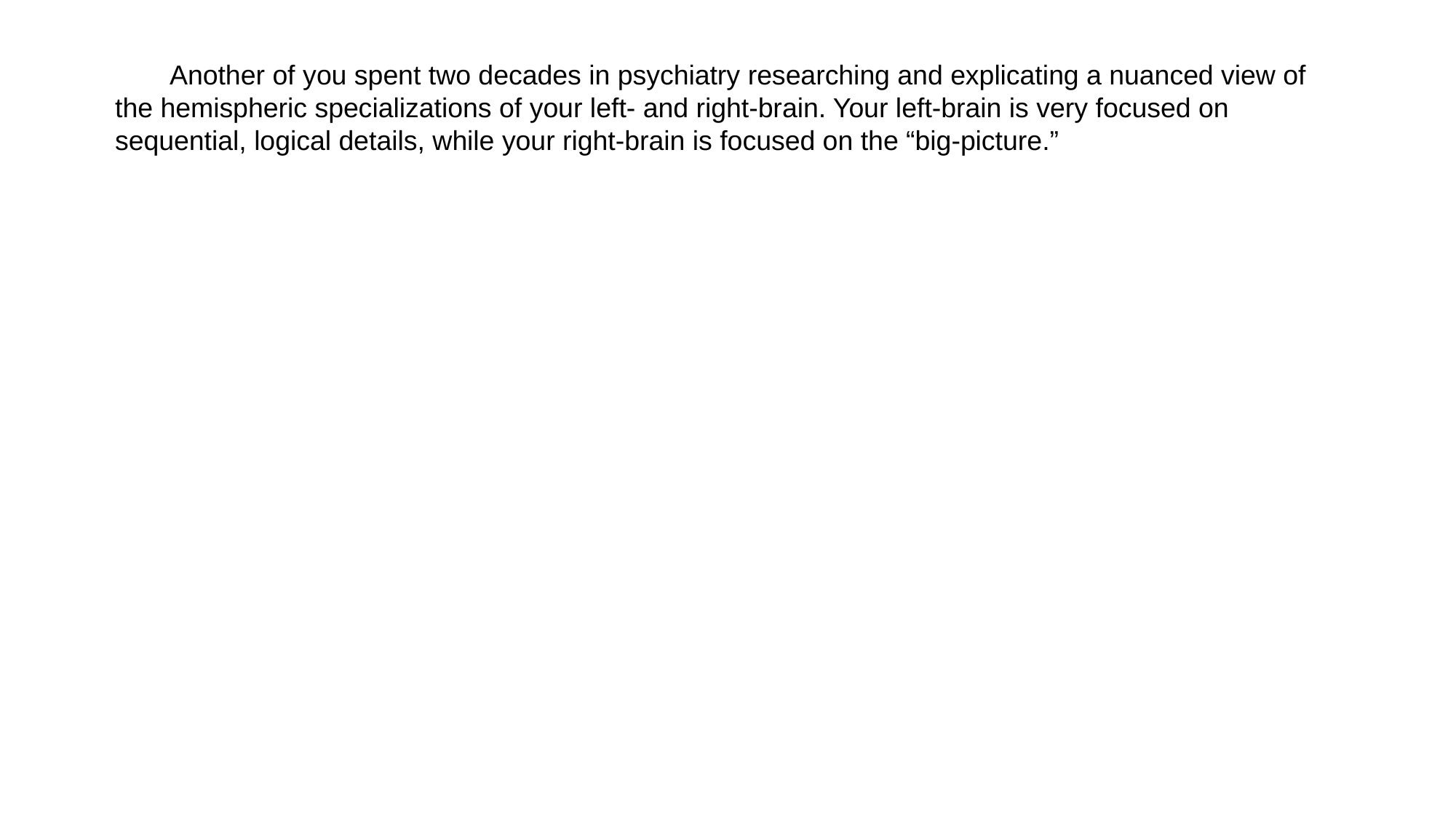

Another of you spent two decades in psychiatry researching and explicating a nuanced view of the hemispheric specializations of your left- and right-brain. Your left-brain is very focused on sequential, logical details, while your right-brain is focused on the “big-picture.”